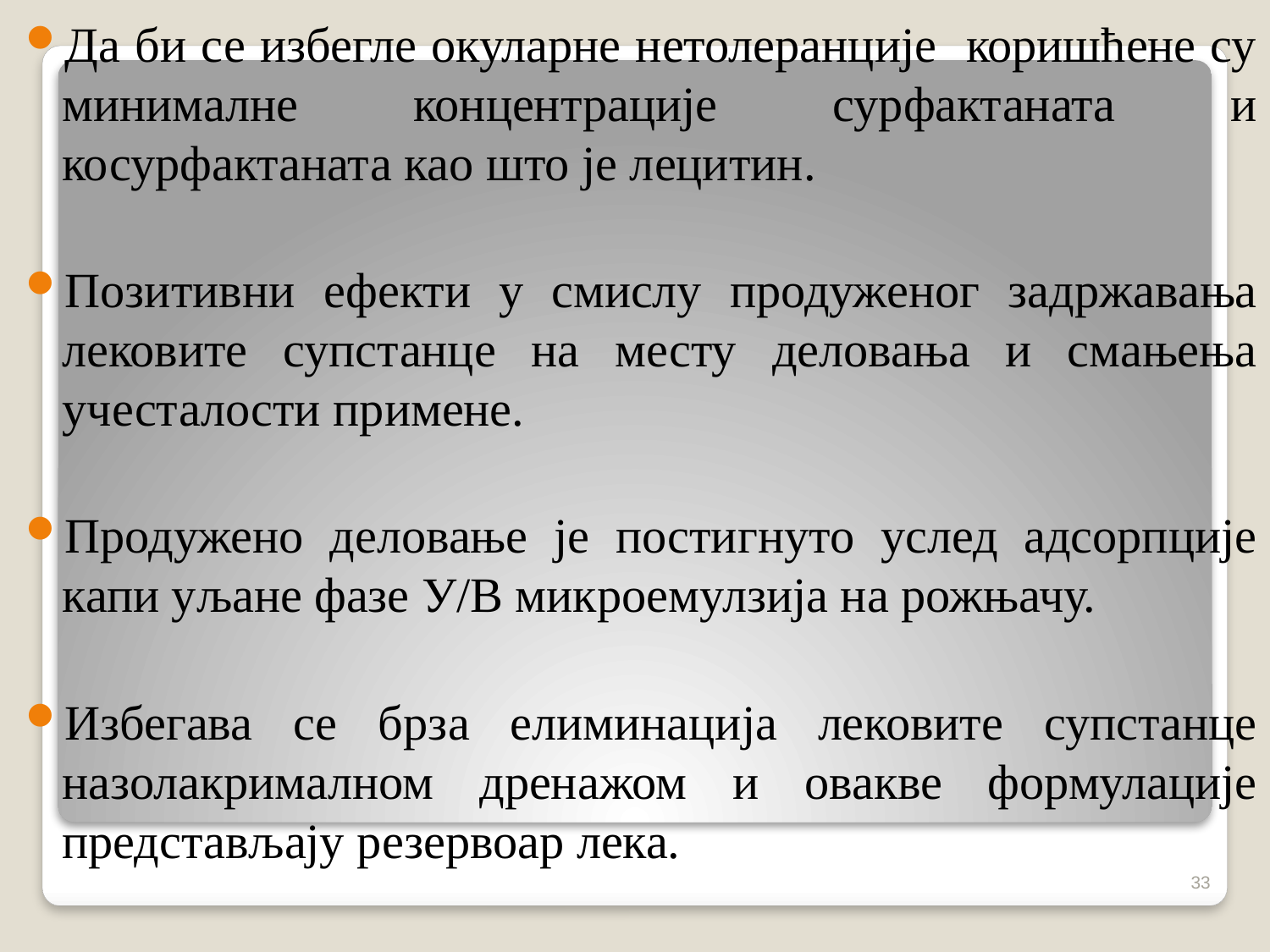

Да би се избегле окуларне нетолеранције  коришћене су минималне концентрације сурфактаната и косурфактаната као што је лецитин.

Позитивни ефекти у смислу продуженог задржавања лековите супстанце на месту деловања и смањења учесталости примене.

Продужено деловање је постигнуто услед адсорпције капи уљане фазе У/В микроемулзија на рожњачу.

Избегава се брза елиминација лековите супстанце назолакрималном дренажом и овакве формулације представљају резервоар лека.

33